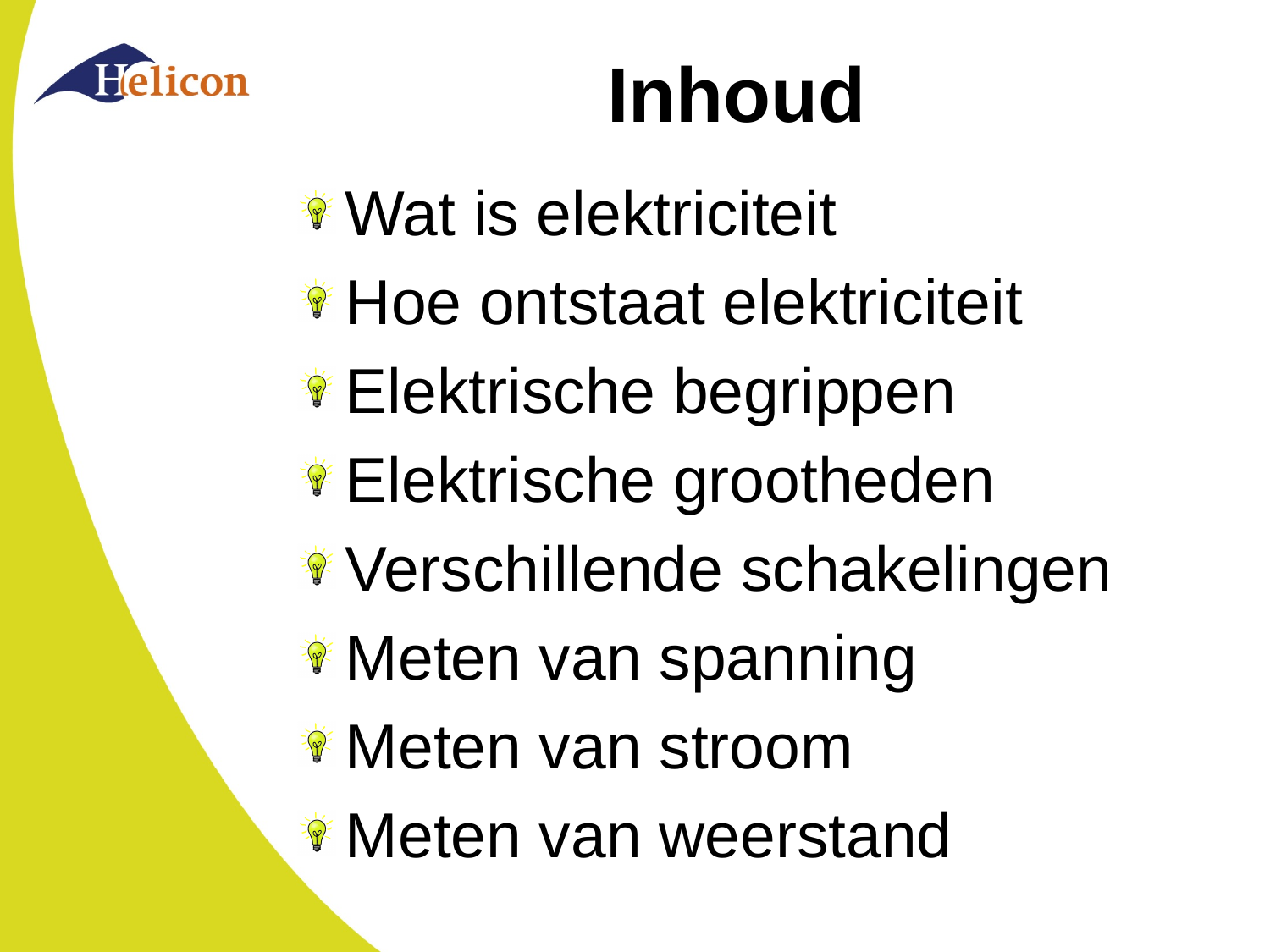

# Inhoud
Wat is elektriciteit
Hoe ontstaat elektriciteit
Elektrische begrippen
Elektrische grootheden
Verschillende schakelingen
Meten van spanning
Meten van stroom
Meten van weerstand